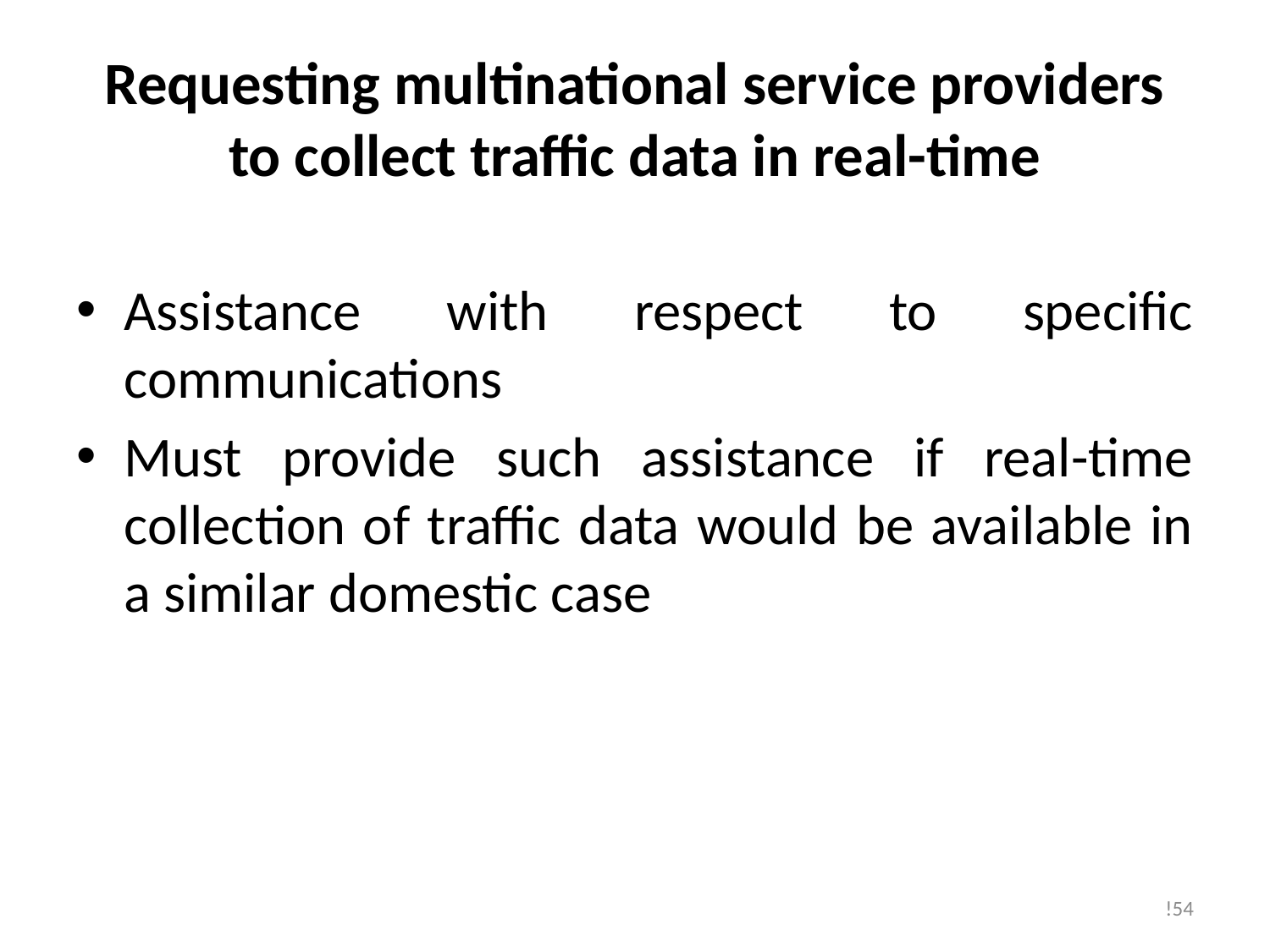

# Requesting multinational service providers to collect traffic data in real-time
Assistance with respect to specific communications
Must provide such assistance if real-time collection of traffic data would be available in a similar domestic case
!54